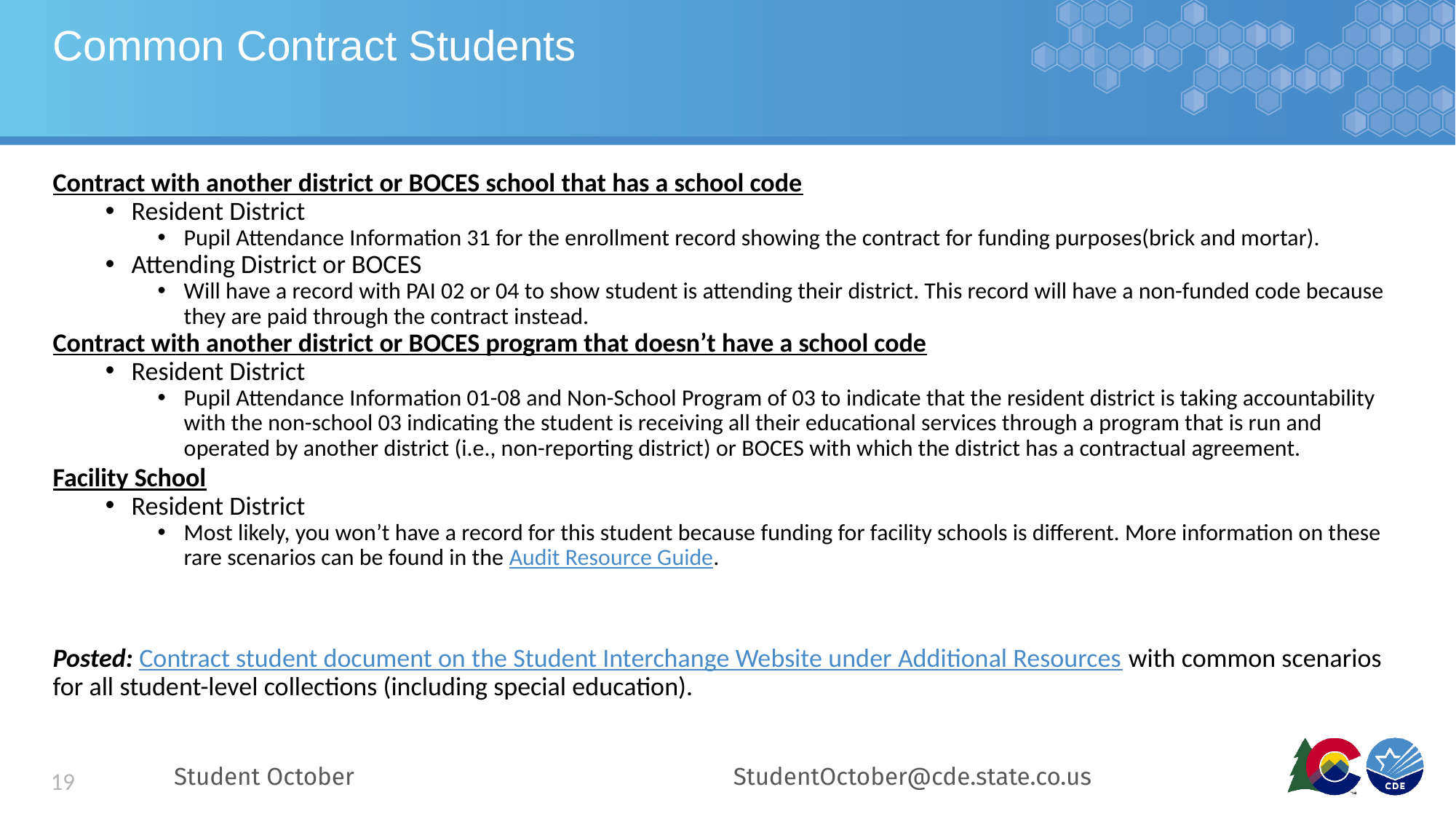

# Common Contract Students
Contract with another district or BOCES school that has a school code
Resident District
Pupil Attendance Information 31 for the enrollment record showing the contract for funding purposes(brick and mortar).
Attending District or BOCES
Will have a record with PAI 02 or 04 to show student is attending their district. This record will have a non-funded code because they are paid through the contract instead.
Contract with another district or BOCES program that doesn’t have a school code
Resident District
Pupil Attendance Information 01-08 and Non-School Program of 03 to indicate that the resident district is taking accountability with the non-school 03 indicating the student is receiving all their educational services through a program that is run and operated by another district (i.e., non-reporting district) or BOCES with which the district has a contractual agreement.
Facility School
Resident District
Most likely, you won’t have a record for this student because funding for facility schools is different. More information on these rare scenarios can be found in the Audit Resource Guide.

Posted: Contract student document on the Student Interchange Website under Additional Resources with common scenarios for all student-level collections (including special education).
Student October
StudentOctober@cde.state.co.us
19